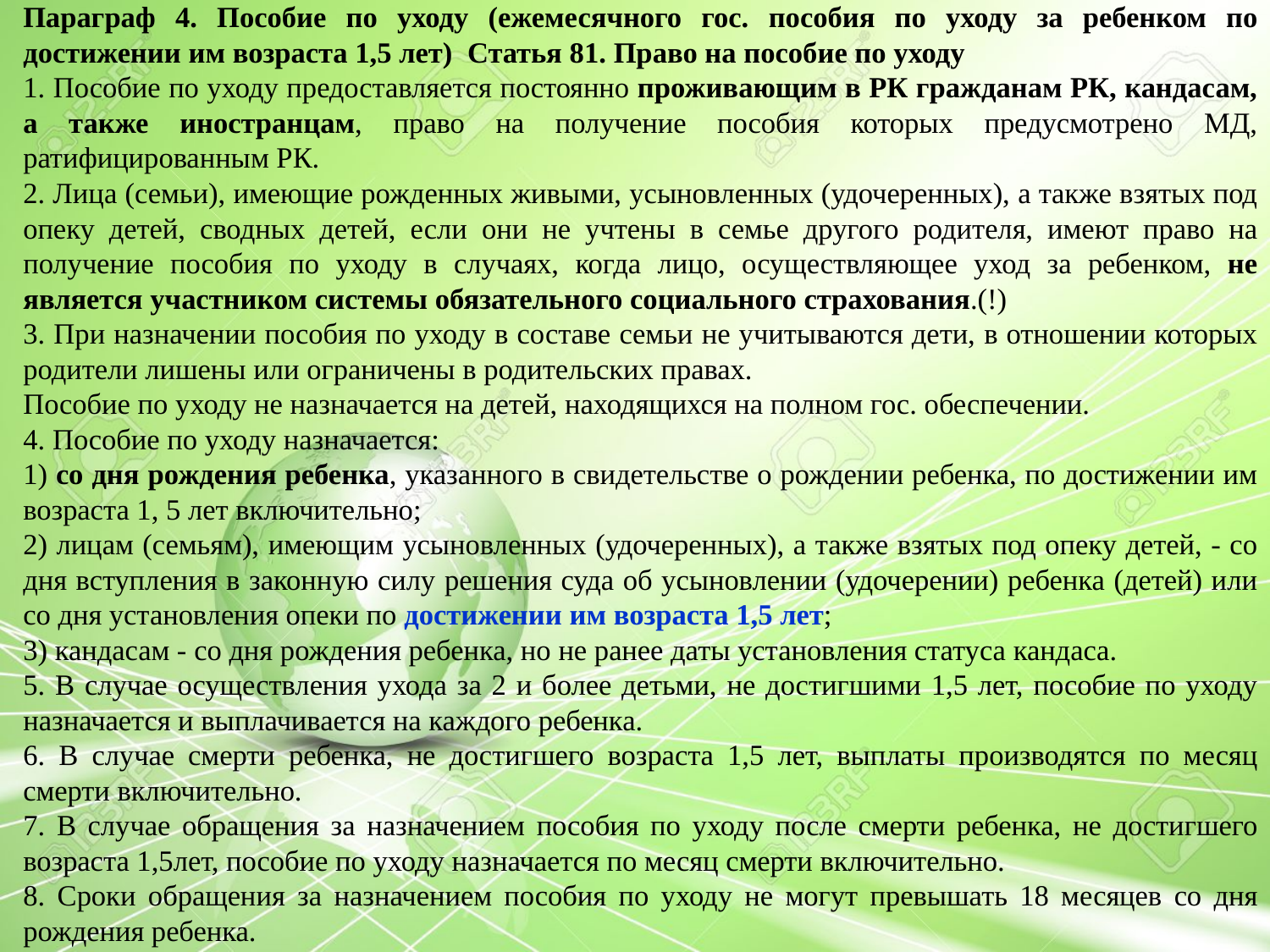

Параграф 4. Пособие по уходу (ежемесячного гос. пособия по уходу за ребенком по достижении им возраста 1,5 лет)  Статья 81. Право на пособие по уходу
1. Пособие по уходу предоставляется постоянно проживающим в РК гражданам РК, кандасам, а также иностранцам, право на получение пособия которых предусмотрено МД, ратифицированным РК.
2. Лица (семьи), имеющие рожденных живыми, усыновленных (удочеренных), а также взятых под опеку детей, сводных детей, если они не учтены в семье другого родителя, имеют право на получение пособия по уходу в случаях, когда лицо, осуществляющее уход за ребенком, не является участником системы обязательного социального страхования.(!)
3. При назначении пособия по уходу в составе семьи не учитываются дети, в отношении которых родители лишены или ограничены в родительских правах.
Пособие по уходу не назначается на детей, находящихся на полном гос. обеспечении.
4. Пособие по уходу назначается:
1) со дня рождения ребенка, указанного в свидетельстве о рождении ребенка, по достижении им возраста 1, 5 лет включительно;
2) лицам (семьям), имеющим усыновленных (удочеренных), а также взятых под опеку детей, - со дня вступления в законную силу решения суда об усыновлении (удочерении) ребенка (детей) или со дня установления опеки по достижении им возраста 1,5 лет;
3) кандасам - со дня рождения ребенка, но не ранее даты установления статуса кандаса.
5. В случае осуществления ухода за 2 и более детьми, не достигшими 1,5 лет, пособие по уходу назначается и выплачивается на каждого ребенка.
6. В случае смерти ребенка, не достигшего возраста 1,5 лет, выплаты производятся по месяц смерти включительно.
7. В случае обращения за назначением пособия по уходу после смерти ребенка, не достигшего возраста 1,5лет, пособие по уходу назначается по месяц смерти включительно.
8. Сроки обращения за назначением пособия по уходу не могут превышать 18 месяцев со дня рождения ребенка.